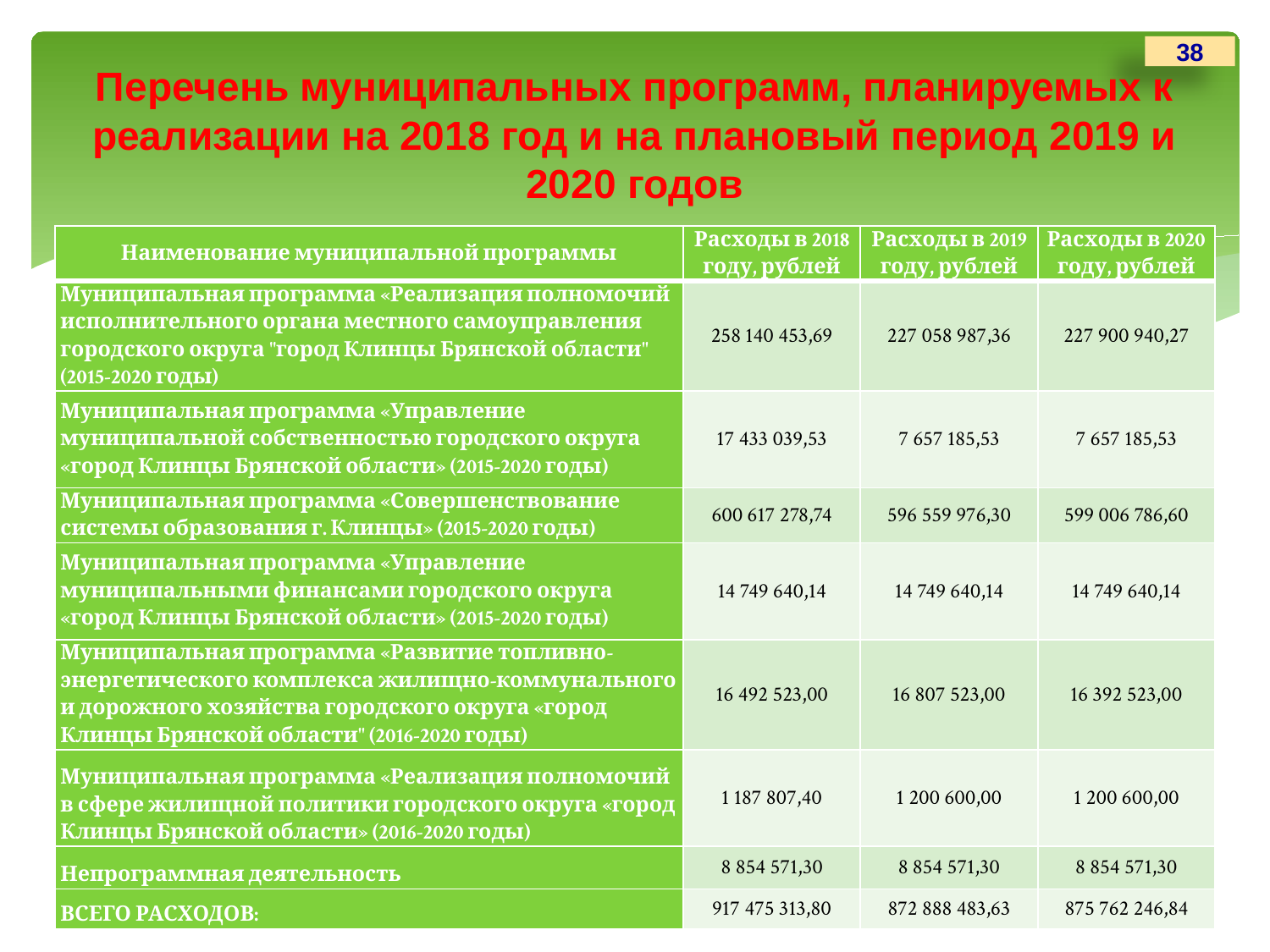

38
# Перечень муниципальных программ, планируемых к реализации на 2018 год и на плановый период 2019 и 2020 годов
| Наименование муниципальной программы | Расходы в 2018 году, рублей | Расходы в 2019 году, рублей | Расходы в 2020 году, рублей |
| --- | --- | --- | --- |
| Муниципальная программа «Реализация полномочий исполнительного органа местного самоуправления городского округа "город Клинцы Брянской области" (2015-2020 годы) | 258 140 453,69 | 227 058 987,36 | 227 900 940,27 |
| Муниципальная программа «Управление муниципальной собственностью городского округа «город Клинцы Брянской области» (2015-2020 годы) | 17 433 039,53 | 7 657 185,53 | 7 657 185,53 |
| Муниципальная программа «Совершенствование системы образования г. Клинцы» (2015-2020 годы) | 600 617 278,74 | 596 559 976,30 | 599 006 786,60 |
| Муниципальная программа «Управление муниципальными финансами городского округа «город Клинцы Брянской области» (2015-2020 годы) | 14 749 640,14 | 14 749 640,14 | 14 749 640,14 |
| Муниципальная программа «Развитие топливно-энергетического комплекса жилищно-коммунального и дорожного хозяйства городского округа «город Клинцы Брянской области" (2016-2020 годы) | 16 492 523,00 | 16 807 523,00 | 16 392 523,00 |
| Муниципальная программа «Реализация полномочий в сфере жилищной политики городского округа «город Клинцы Брянской области» (2016-2020 годы) | 1 187 807,40 | 1 200 600,00 | 1 200 600,00 |
| Непрограммная деятельность | 8 854 571,30 | 8 854 571,30 | 8 854 571,30 |
| ВСЕГО РАСХОДОВ: | 917 475 313,80 | 872 888 483,63 | 875 762 246,84 |